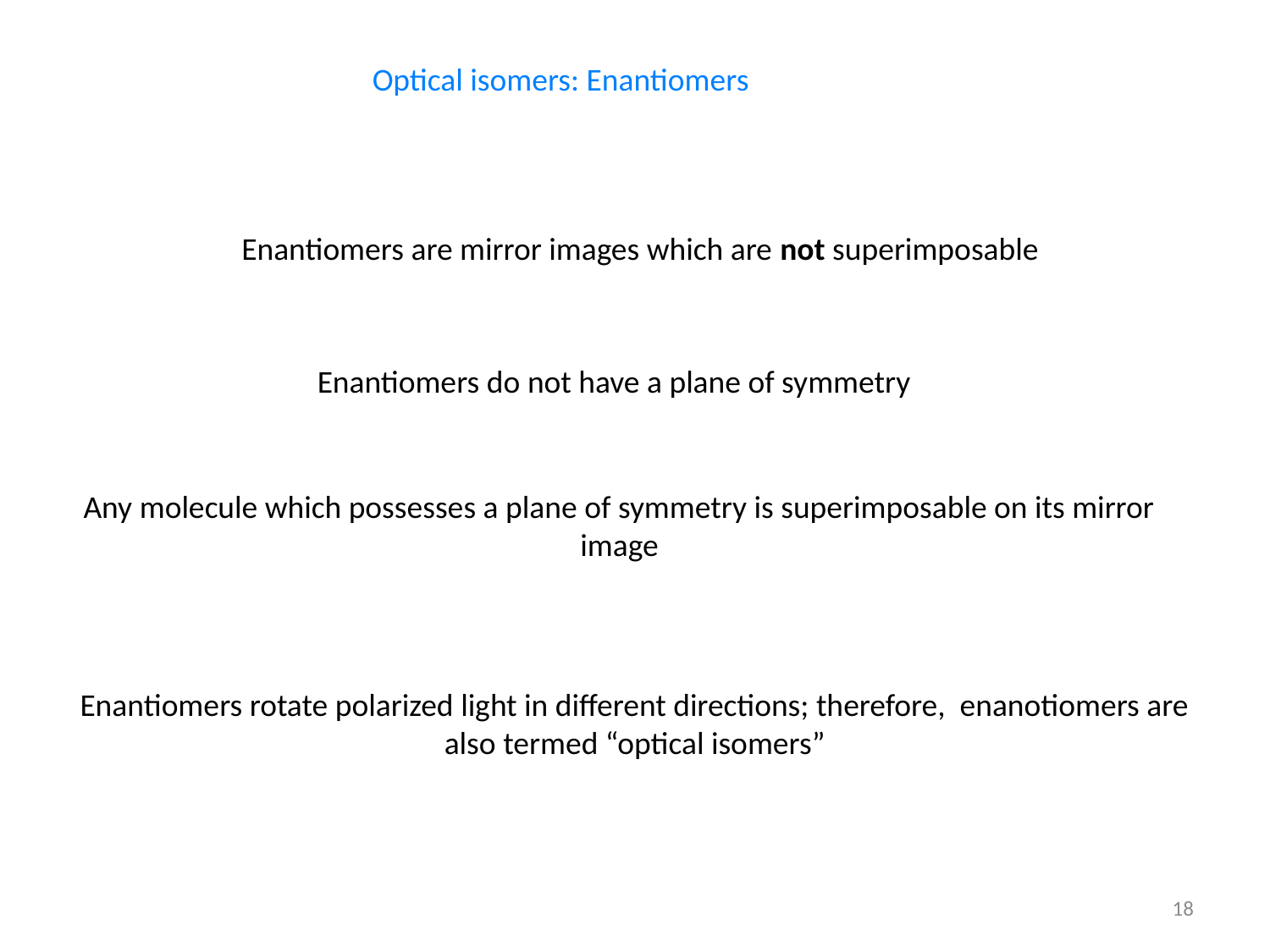

Optical isomers: Enantiomers
Enantiomers are mirror images which are not superimposable
Enantiomers do not have a plane of symmetry
Any molecule which possesses a plane of symmetry is superimposable on its mirror image
Enantiomers rotate polarized light in different directions; therefore,  enanotiomers are also termed “optical isomers”
18